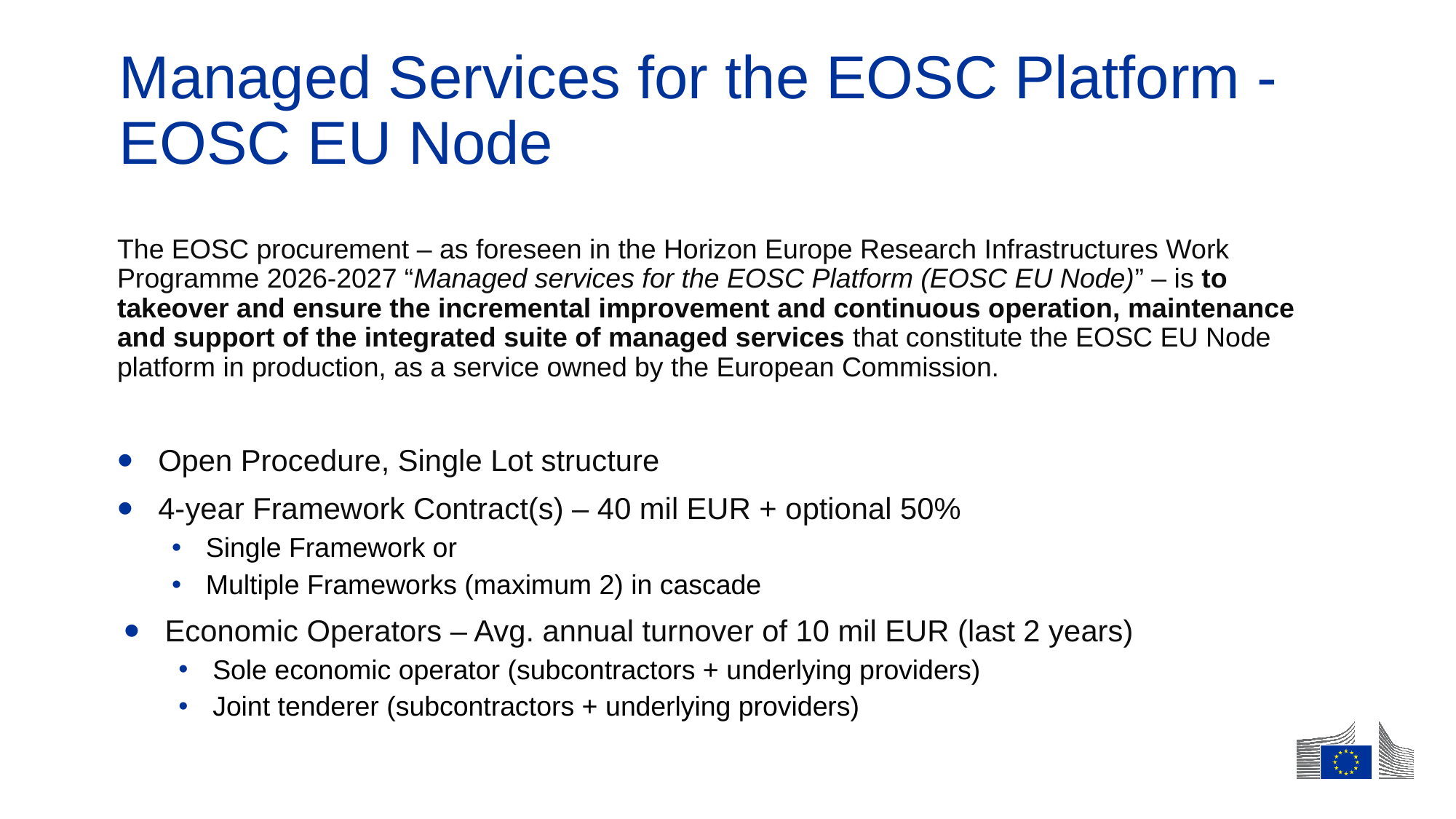

# Managed Services for the EOSC Platform - EOSC EU Node
The EOSC procurement – as foreseen in the Horizon Europe Research Infrastructures Work Programme 2026-2027 “Managed services for the EOSC Platform (EOSC EU Node)” – is to takeover and ensure the incremental improvement and continuous operation, maintenance and support of the integrated suite of managed services that constitute the EOSC EU Node platform in production, as a service owned by the European Commission.

Open Procedure, Single Lot structure
4-year Framework Contract(s) – 40 mil EUR + optional 50%
Single Framework or
Multiple Frameworks (maximum 2) in cascade
Economic Operators – Avg. annual turnover of 10 mil EUR (last 2 years)
Sole economic operator (subcontractors + underlying providers)
Joint tenderer (subcontractors + underlying providers)